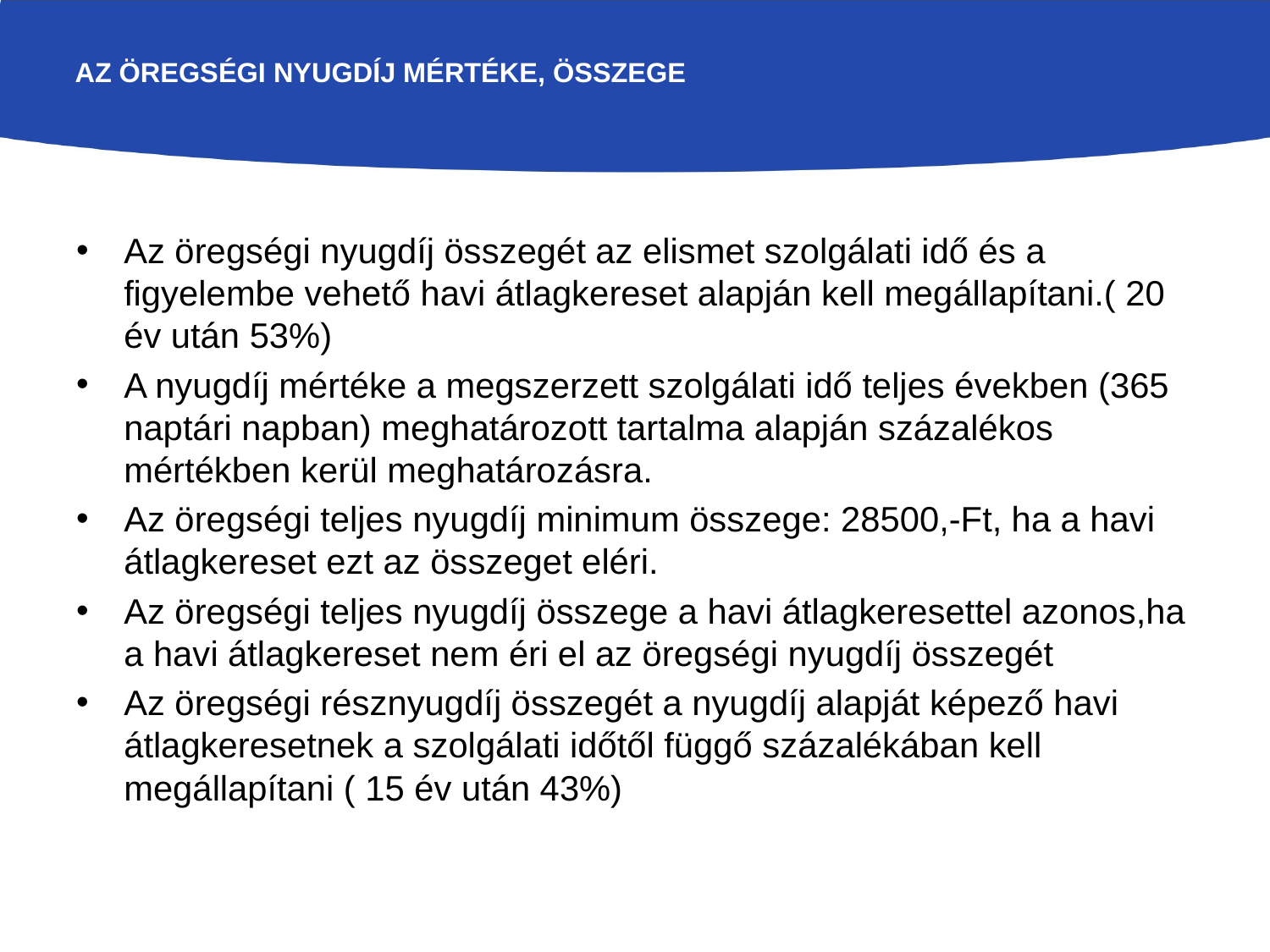

# Az öregségi nyugdíj mértéke, összege
Az öregségi nyugdíj összegét az elismet szolgálati idő és a figyelembe vehető havi átlagkereset alapján kell megállapítani.( 20 év után 53%)
A nyugdíj mértéke a megszerzett szolgálati idő teljes években (365 naptári napban) meghatározott tartalma alapján százalékos mértékben kerül meghatározásra.
Az öregségi teljes nyugdíj minimum összege: 28500,-Ft, ha a havi átlagkereset ezt az összeget eléri.
Az öregségi teljes nyugdíj összege a havi átlagkeresettel azonos,ha a havi átlagkereset nem éri el az öregségi nyugdíj összegét
Az öregségi résznyugdíj összegét a nyugdíj alapját képező havi átlagkeresetnek a szolgálati időtől függő százalékában kell megállapítani ( 15 év után 43%)